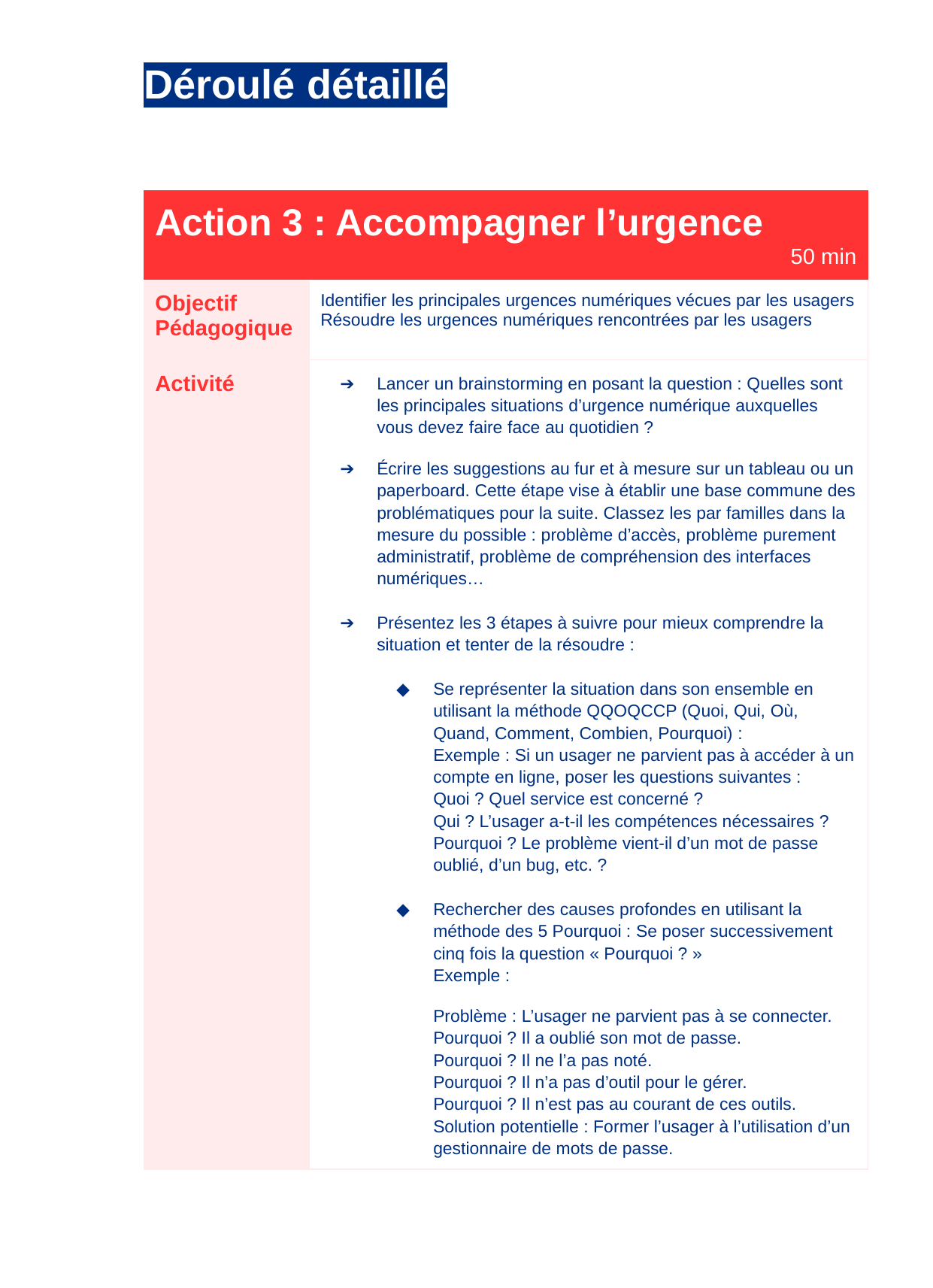

Déroulé détaillé
| Action 3 : Accompagner l’urgence 50 min |  |
| --- | --- |
| Objectif Pédagogique | Identifier les principales urgences numériques vécues par les usagers Résoudre les urgences numériques rencontrées par les usagers |
| Activité | Lancer un brainstorming en posant la question : Quelles sont les principales situations d’urgence numérique auxquelles vous devez faire face au quotidien ? Écrire les suggestions au fur et à mesure sur un tableau ou un paperboard. Cette étape vise à établir une base commune des problématiques pour la suite. Classez les par familles dans la mesure du possible : problème d’accès, problème purement administratif, problème de compréhension des interfaces numériques… Présentez les 3 étapes à suivre pour mieux comprendre la situation et tenter de la résoudre : Se représenter la situation dans son ensemble en utilisant la méthode QQOQCCP (Quoi, Qui, Où, Quand, Comment, Combien, Pourquoi) : Exemple : Si un usager ne parvient pas à accéder à un compte en ligne, poser les questions suivantes : Quoi ? Quel service est concerné ? Qui ? L’usager a-t-il les compétences nécessaires ? Pourquoi ? Le problème vient-il d’un mot de passe oublié, d’un bug, etc. ? Rechercher des causes profondes en utilisant la méthode des 5 Pourquoi : Se poser successivement cinq fois la question « Pourquoi ? » Exemple : Problème : L’usager ne parvient pas à se connecter. Pourquoi ? Il a oublié son mot de passe. Pourquoi ? Il ne l’a pas noté. Pourquoi ? Il n’a pas d’outil pour le gérer. Pourquoi ? Il n’est pas au courant de ces outils. Solution potentielle : Former l’usager à l’utilisation d’un gestionnaire de mots de passe. |